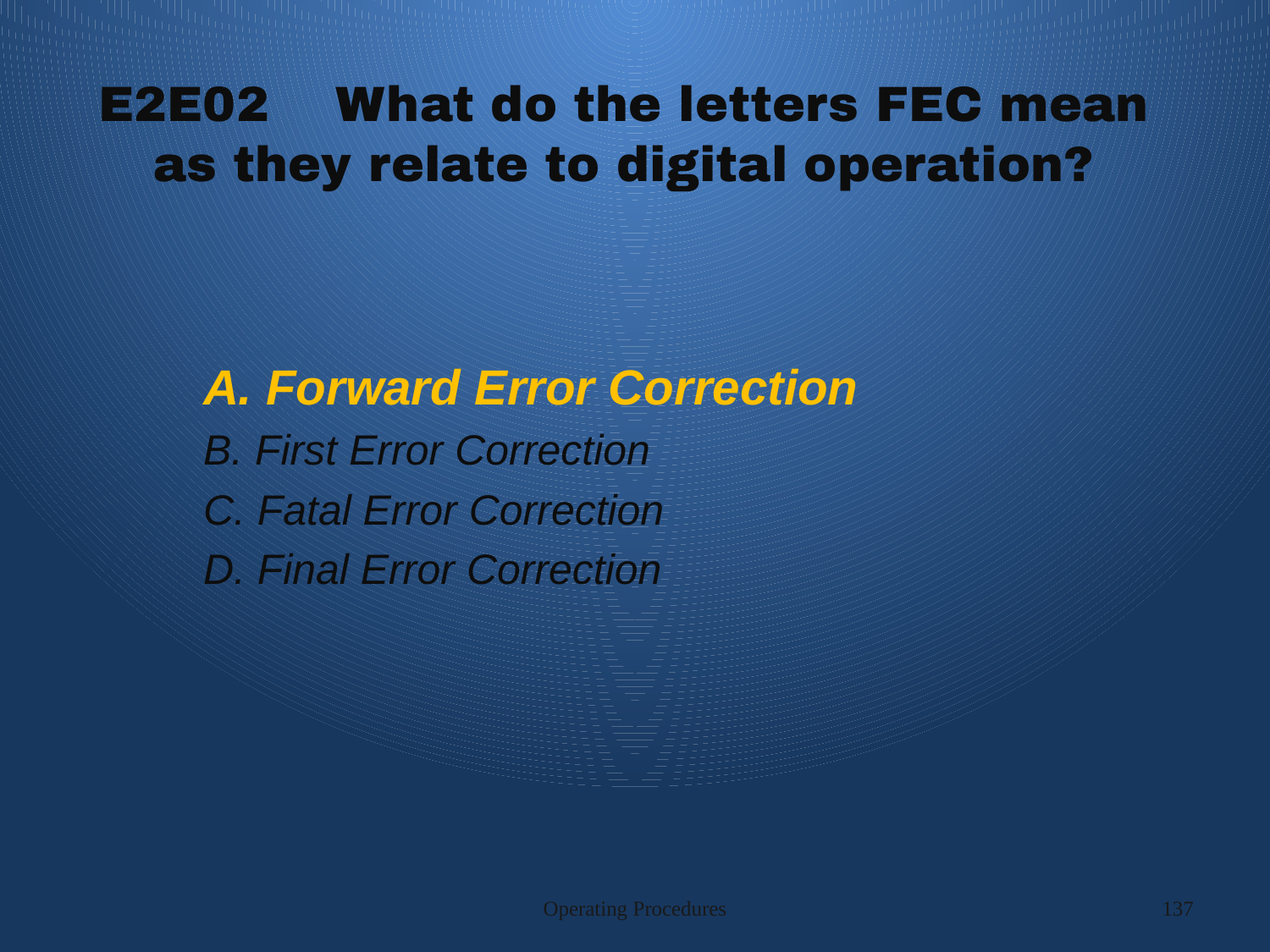

# E2E02    What do the letters FEC mean as they relate to digital operation?
A. Forward Error Correction
B. First Error Correction
C. Fatal Error Correction
D. Final Error Correction
Operating Procedures
137